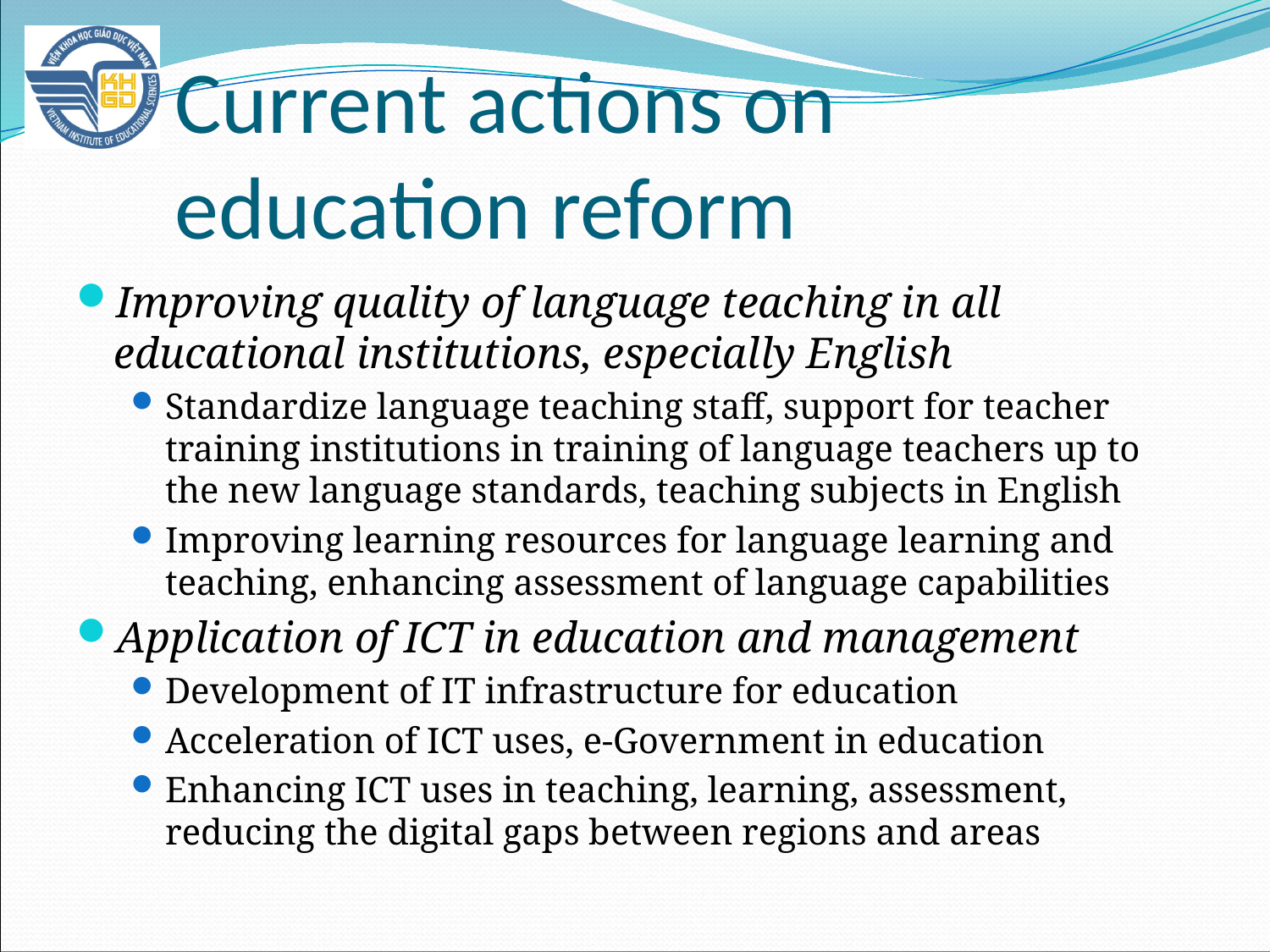

# Current actions on education reform
Improving quality of language teaching in all educational institutions, especially English
Standardize language teaching staff, support for teacher training institutions in training of language teachers up to the new language standards, teaching subjects in English
Improving learning resources for language learning and teaching, enhancing assessment of language capabilities
Application of ICT in education and management
Development of IT infrastructure for education
Acceleration of ICT uses, e-Government in education
Enhancing ICT uses in teaching, learning, assessment, reducing the digital gaps between regions and areas